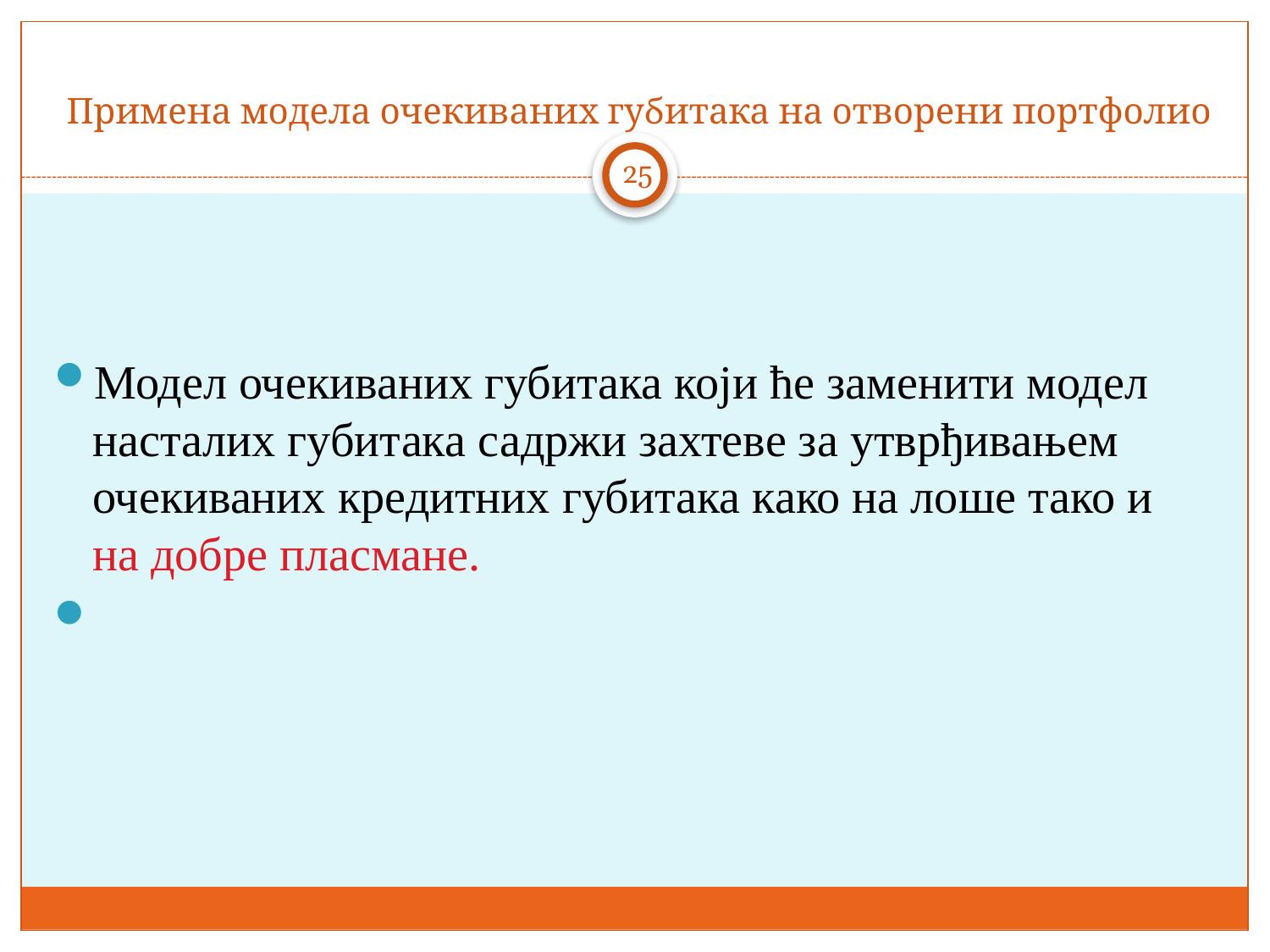

# Примена модела очекиваних губитака на отворени портфолио
25

Модел очекиваних губитака који ће заменити модел насталих губитака садржи захтеве за утврђивањем очекиваних кредитних губитака како на лоше тако и на добре пласмане.